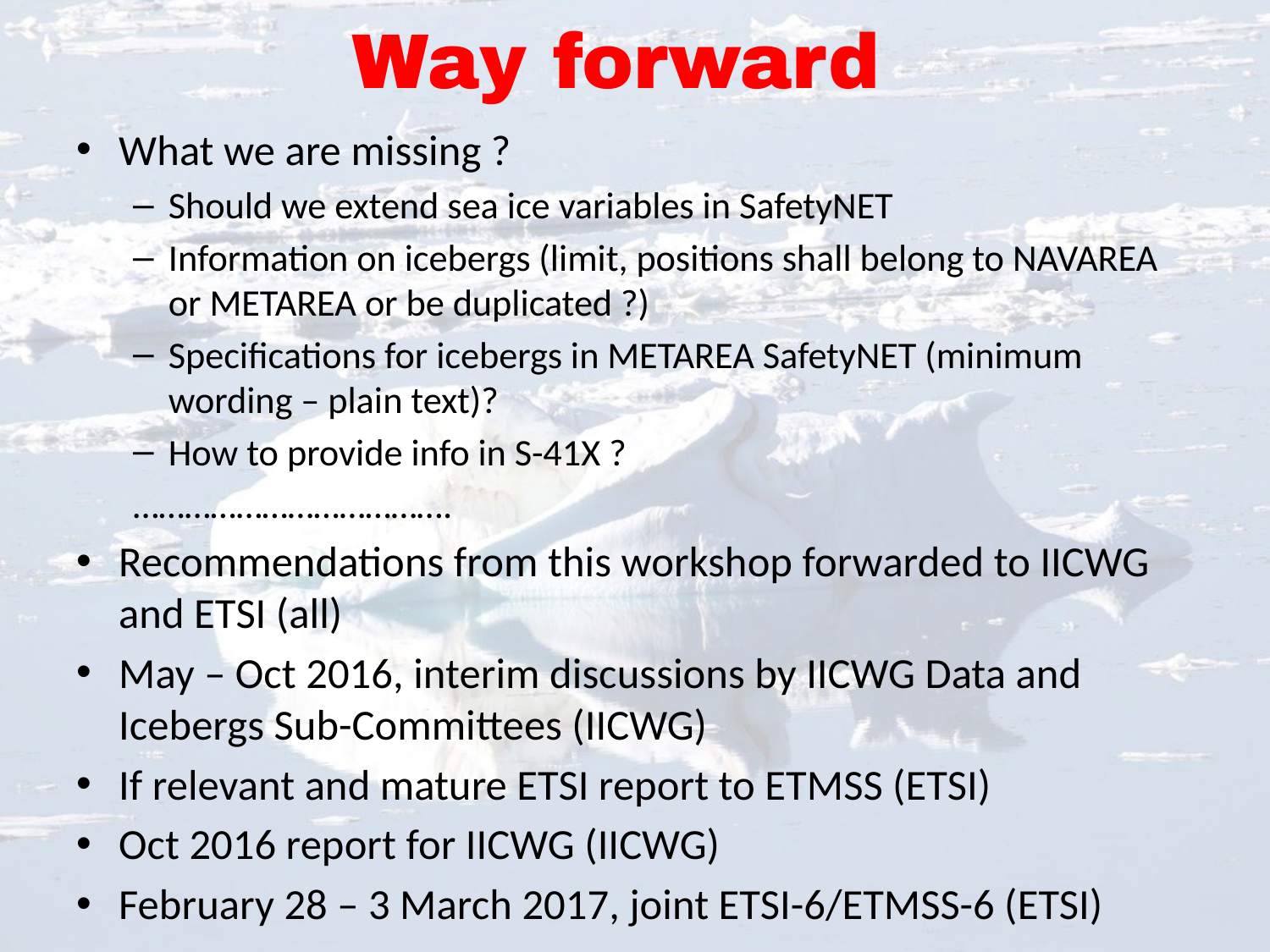

# Way forward
What we are missing ?
Should we extend sea ice variables in SafetyNET
Information on icebergs (limit, positions shall belong to NAVAREA or METAREA or be duplicated ?)
Specifications for icebergs in METAREA SafetyNET (minimum wording – plain text)?
How to provide info in S-41X ?
……………………………….
Recommendations from this workshop forwarded to IICWG and ETSI (all)
May – Oct 2016, interim discussions by IICWG Data and Icebergs Sub-Committees (IICWG)
If relevant and mature ETSI report to ETMSS (ETSI)
Oct 2016 report for IICWG (IICWG)
February 28 – 3 March 2017, joint ETSI-6/ETMSS-6 (ETSI)